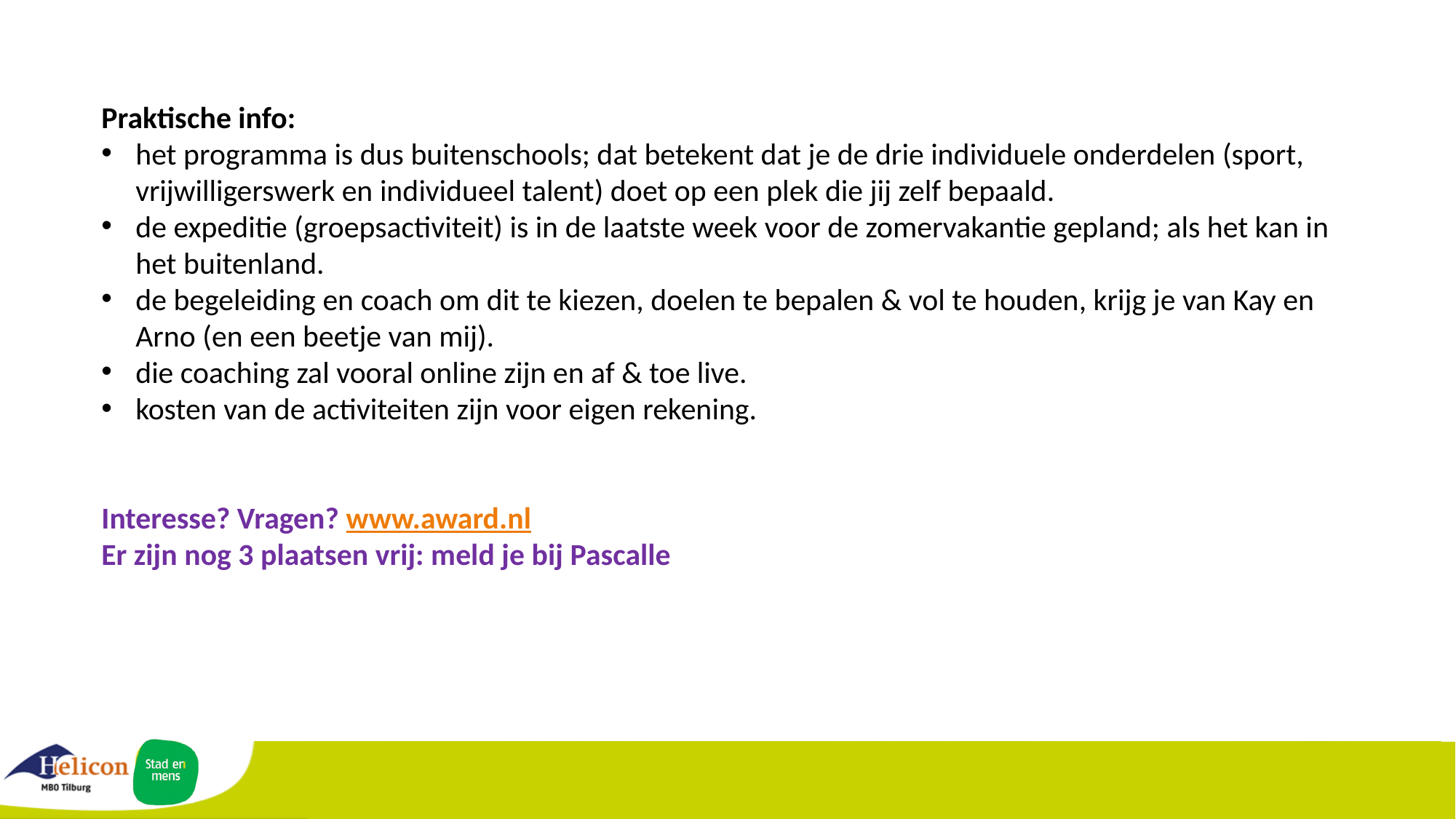

Praktische info:
het programma is dus buitenschools; dat betekent dat je de drie individuele onderdelen (sport, vrijwilligerswerk en individueel talent) doet op een plek die jij zelf bepaald.
de expeditie (groepsactiviteit) is in de laatste week voor de zomervakantie gepland; als het kan in het buitenland.
de begeleiding en coach om dit te kiezen, doelen te bepalen & vol te houden, krijg je van Kay en Arno (en een beetje van mij).
die coaching zal vooral online zijn en af & toe live.
kosten van de activiteiten zijn voor eigen rekening.

Interesse? Vragen? www.award.nl
Er zijn nog 3 plaatsen vrij: meld je bij Pascalle